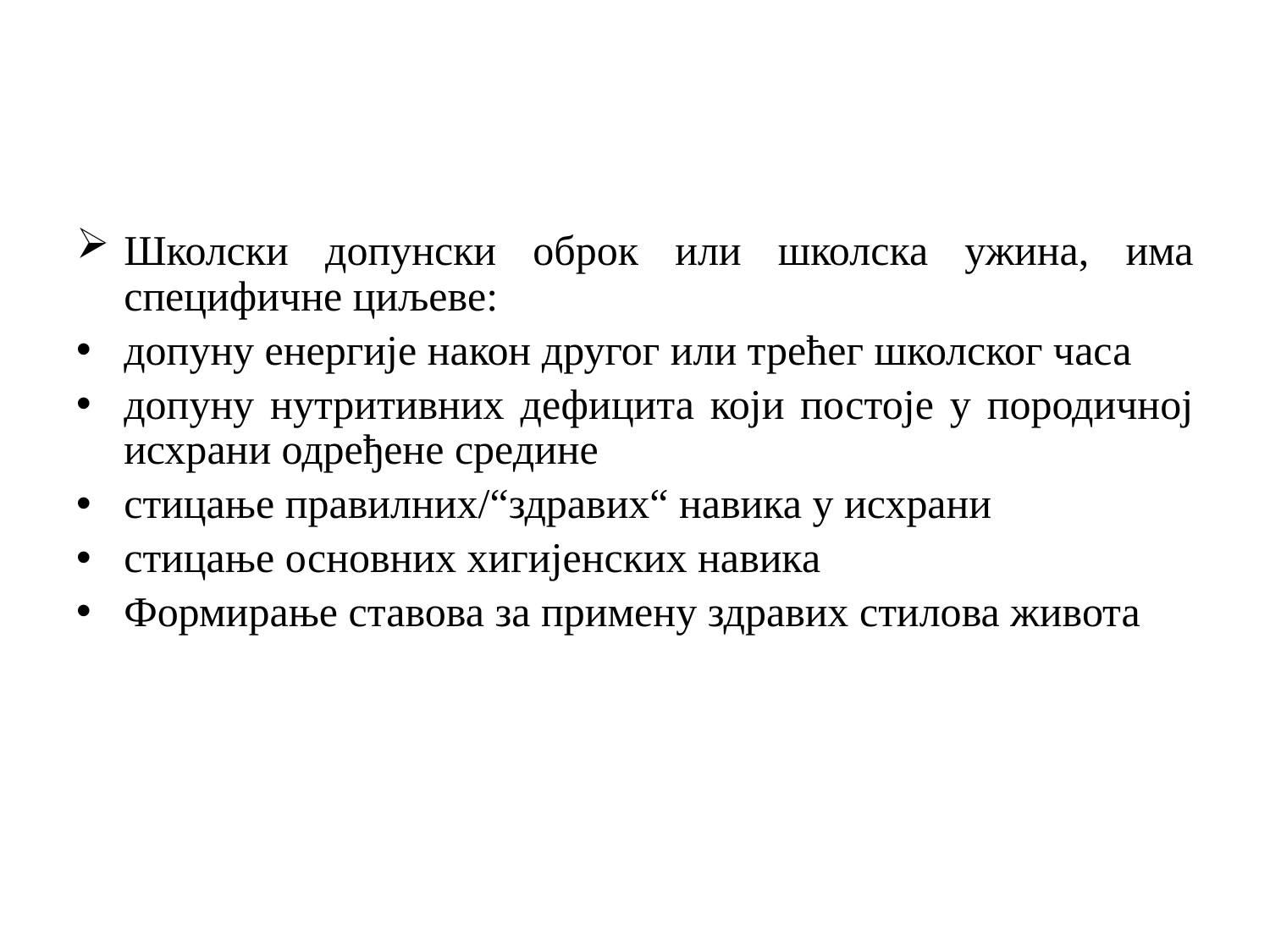

Школски допунски оброк или школска ужина, има специфичне циљеве:
допуну енергије након другог или трећег школског часа
допуну нутритивних дефицита који постоје у породичној исхрани одређене средине
стицање правилних/“здравих“ навика у исхрани
стицање основних хигијенских навика
Формирање ставова за примену здравих стилова живота